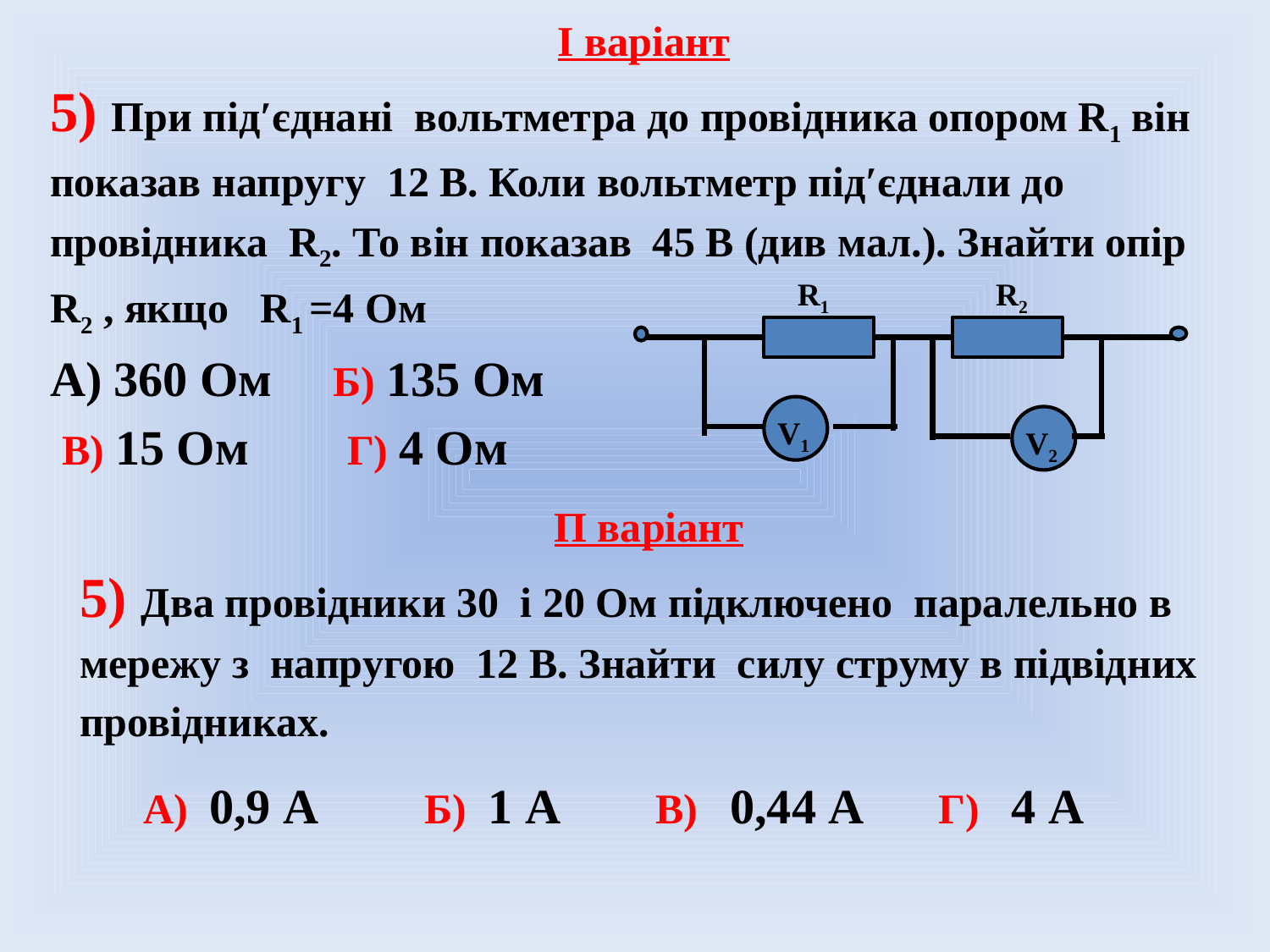

І варіант
5) При під′єднані  вольтметра до провідника опором R1 він показав напругу  12 В. Коли вольтметр під′єднали до провідника  R2. То він показав  45 В (див мал.). Знайти опір  R2 , якщо   R1 =4 Ом
360 Ом     Б) 135 Ом
 В) 15 Ом        Г) 4 Ом

R1
R2

V1

V2
П варіант
5) Два провідники 30  і 20 Ом підключено  паралельно в мережу з  напругою  12 В. Знайти  силу струму в підвідних провідниках.
      А)  0,9 А          Б)  1 А         В)   0,44 А       Г)   4 А